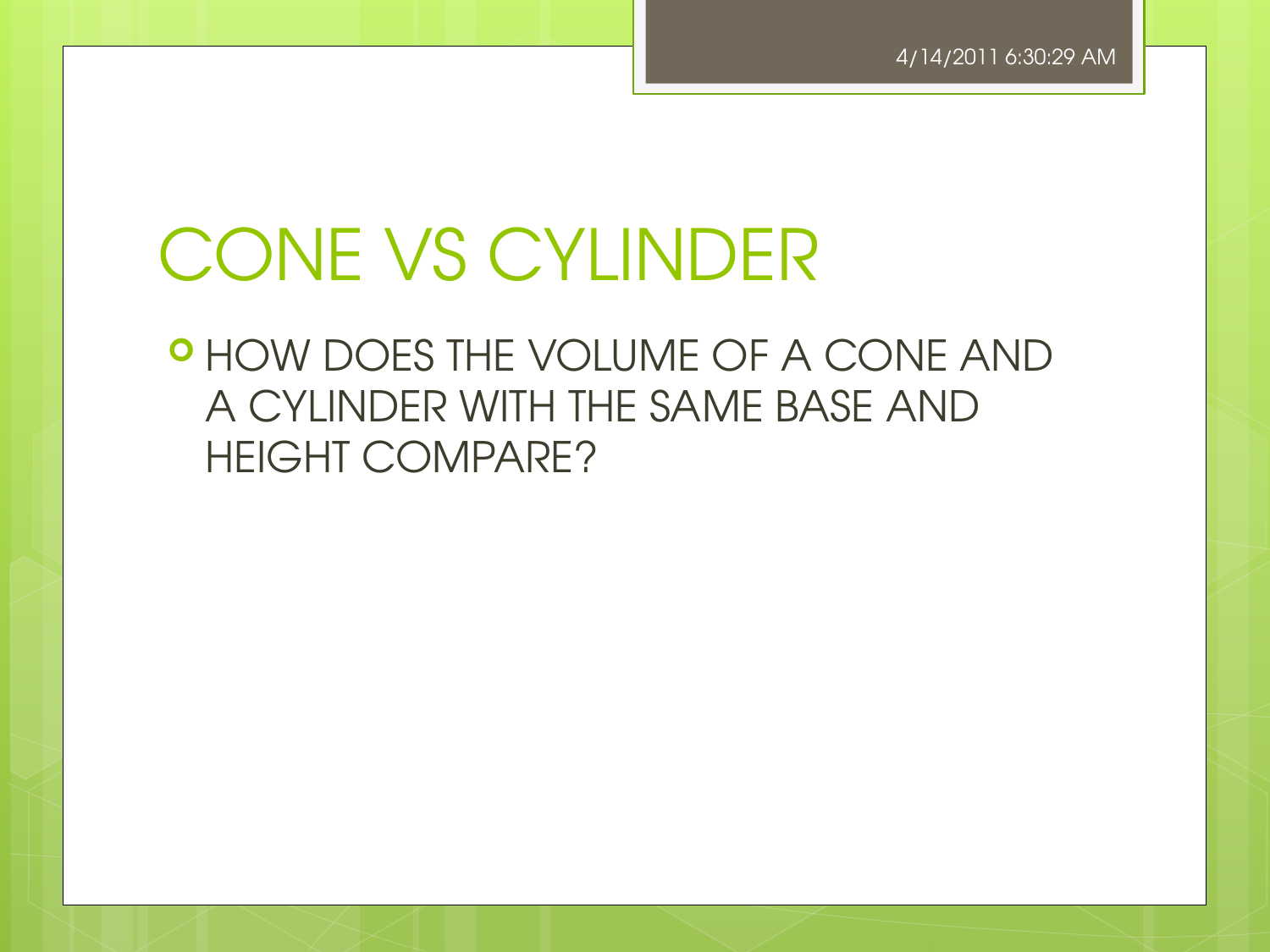

4/14/2011 6:30:29 AM
# CONE VS CYLINDER
HOW DOES THE VOLUME OF A CONE AND A CYLINDER WITH THE SAME BASE AND HEIGHT COMPARE?